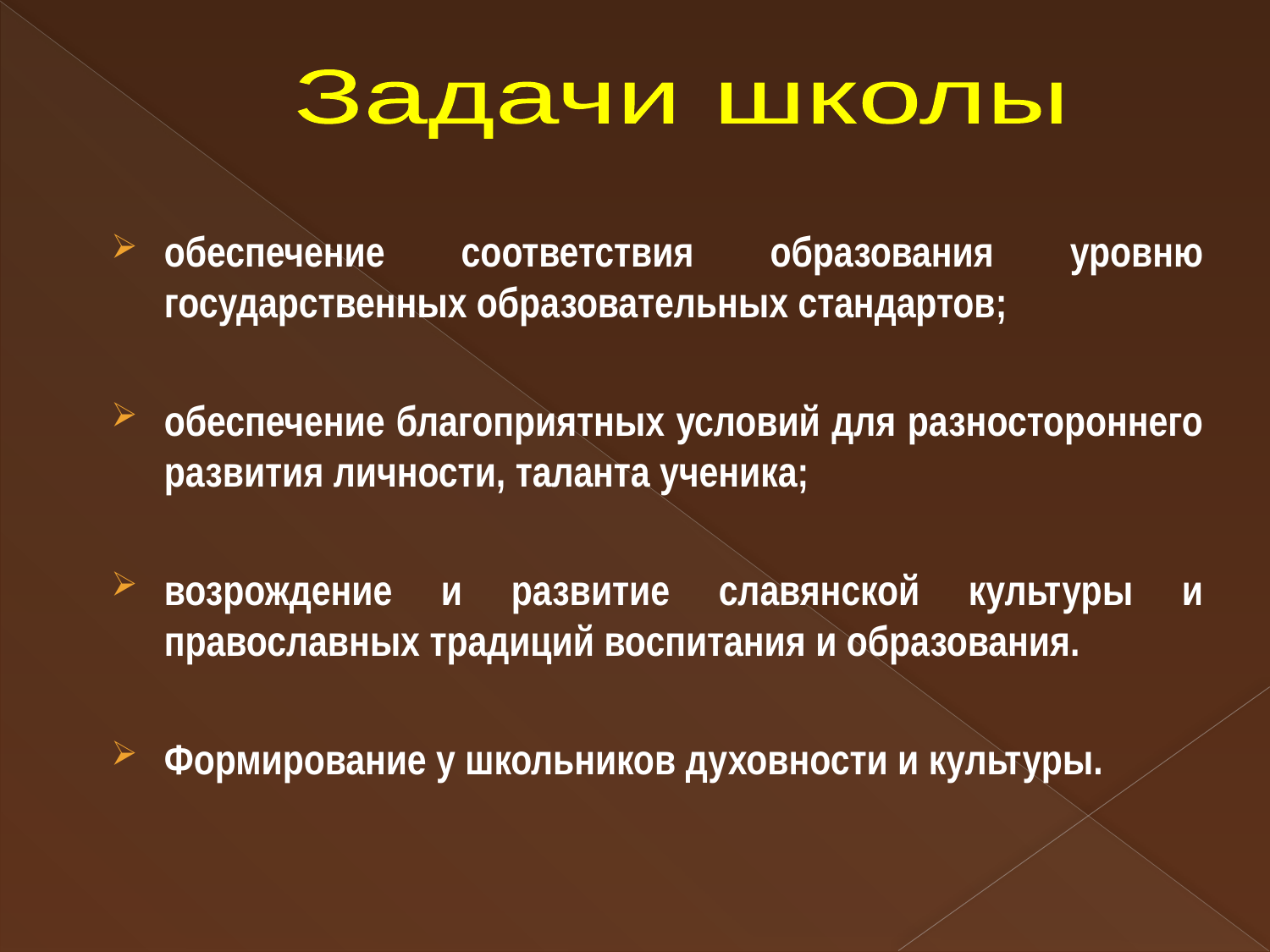

Задачи школы
обеспечение соответствия образования уровню государственных образовательных стандартов;

обеспечение благоприятных условий для разностороннего развития личности, таланта ученика;

возрождение и развитие славянской культуры и православных традиций воспитания и образования.

Формирование у школьников духовности и культуры.